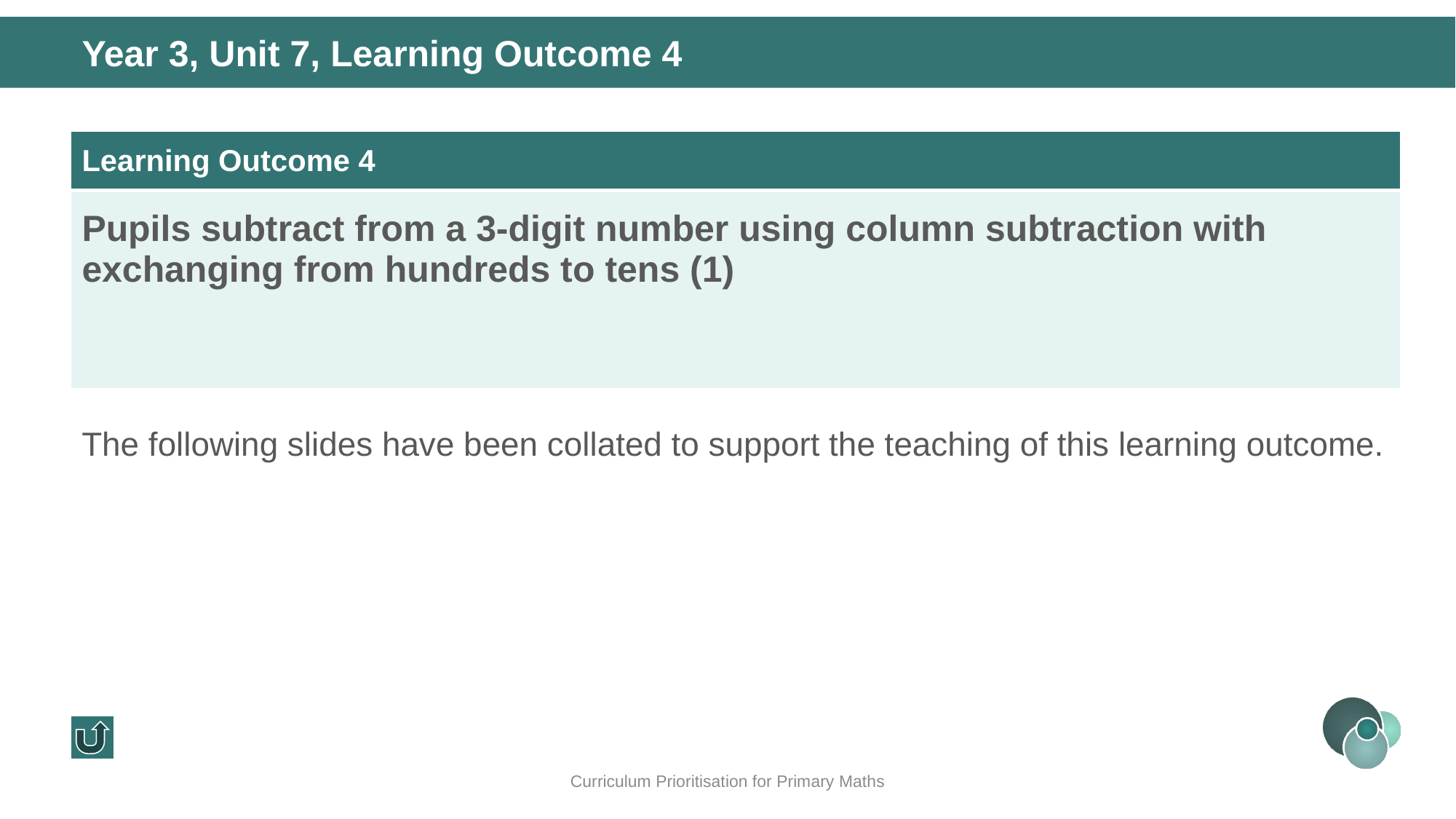

Year 3, Unit 7, Learning Outcome 4
| Learning Outcome 4 |
| --- |
| Pupils subtract from a 3-digit number using column subtraction with exchanging from hundreds to tens (1) |
The following slides have been collated to support the teaching of this learning outcome.

Curriculum Prioritisation for Primary Maths